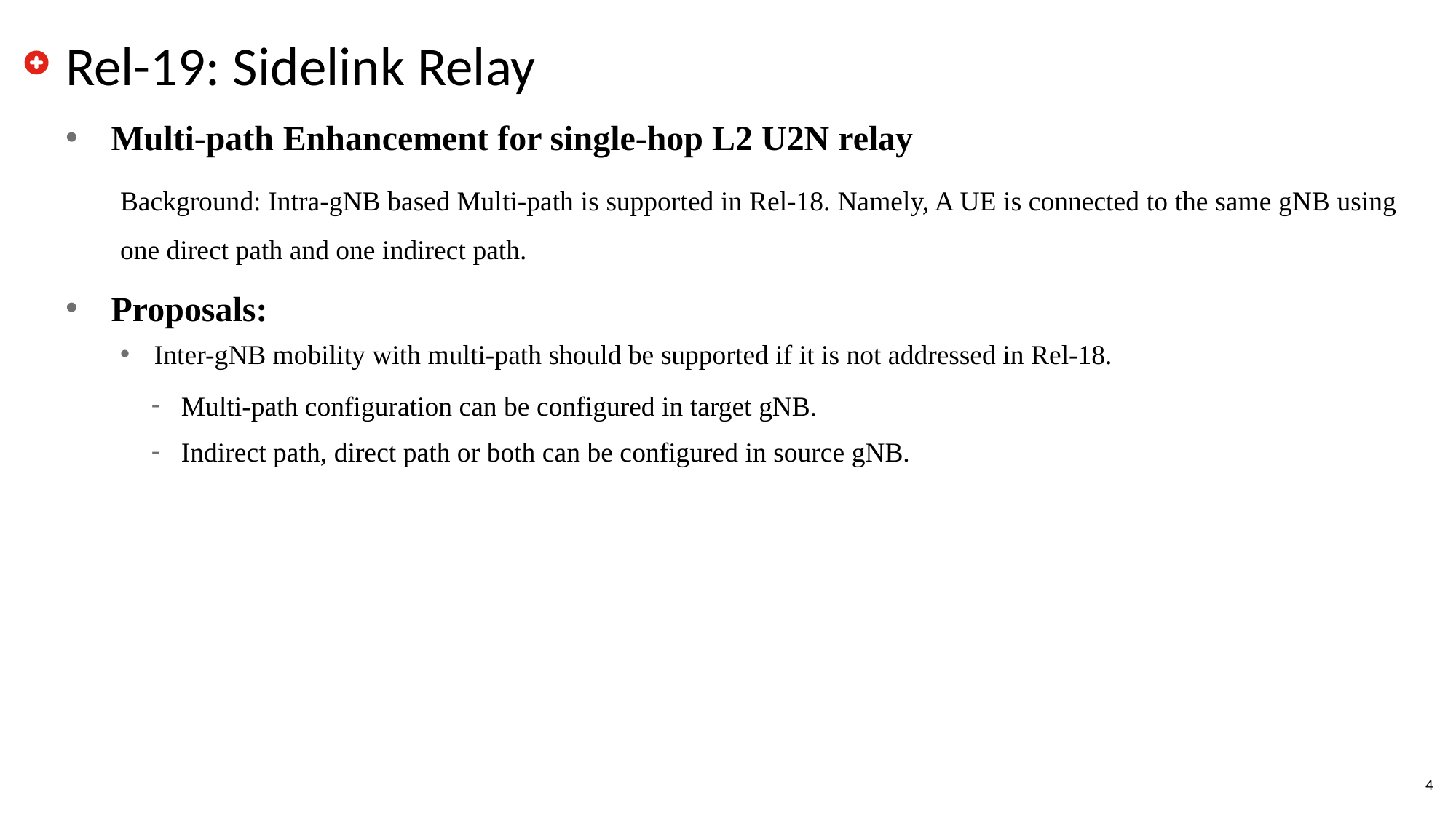

# Rel-19: Sidelink Relay
Multi-path Enhancement for single-hop L2 U2N relay
Background: Intra-gNB based Multi-path is supported in Rel-18. Namely, A UE is connected to the same gNB using one direct path and one indirect path.
Proposals:
Inter-gNB mobility with multi-path should be supported if it is not addressed in Rel-18.
Multi-path configuration can be configured in target gNB.
Indirect path, direct path or both can be configured in source gNB.